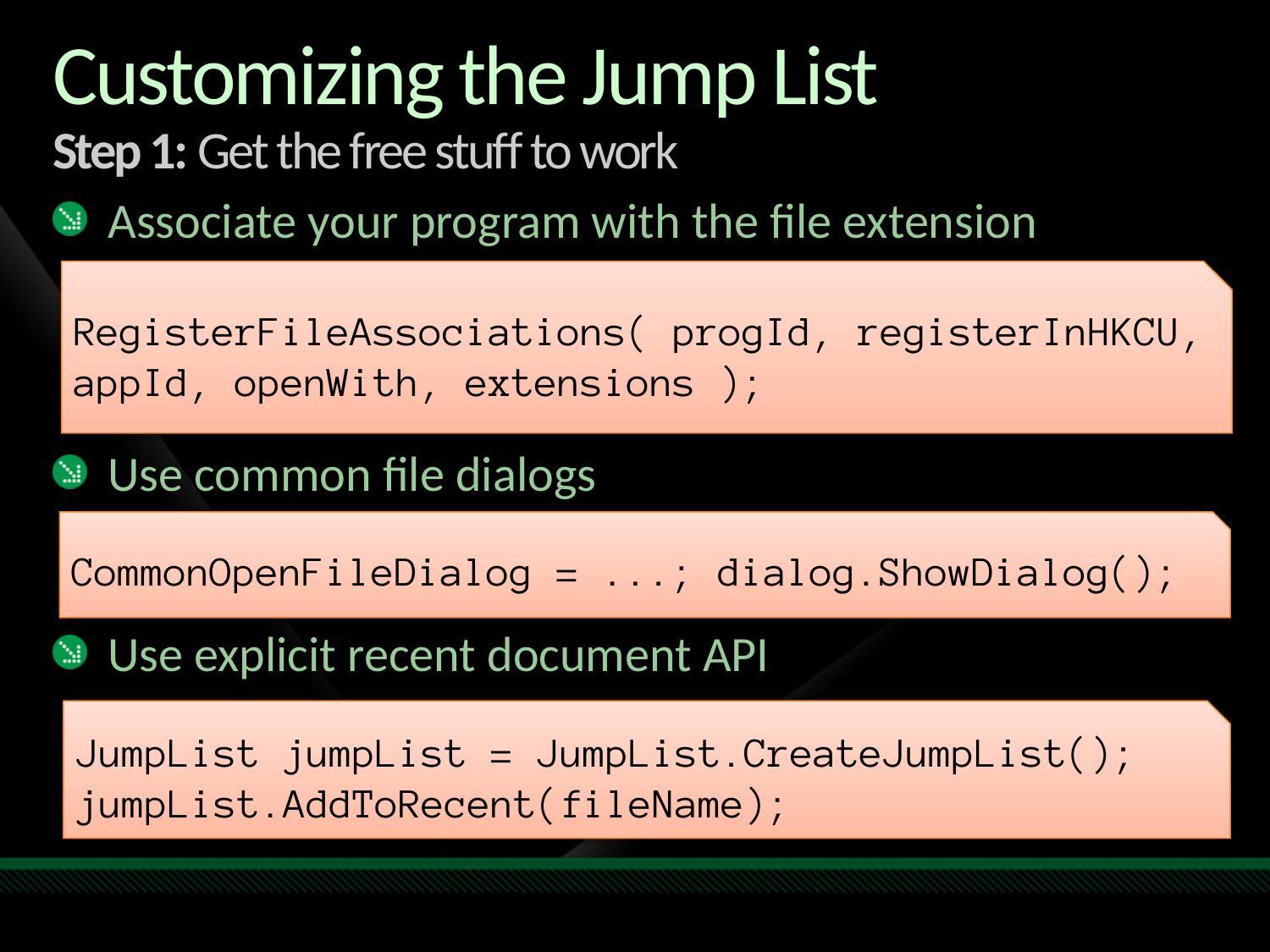

# Customizing the Jump List Step 1: Get the free stuff to work
Associate your program with the file extension

Use common file dialogs

Use explicit recent document API
RegisterFileAssociations( progId, registerInHKCU, appId, openWith, extensions );
CommonOpenFileDialog = ...; dialog.ShowDialog();
JumpList jumpList = JumpList.CreateJumpList();
jumpList.AddToRecent(fileName);